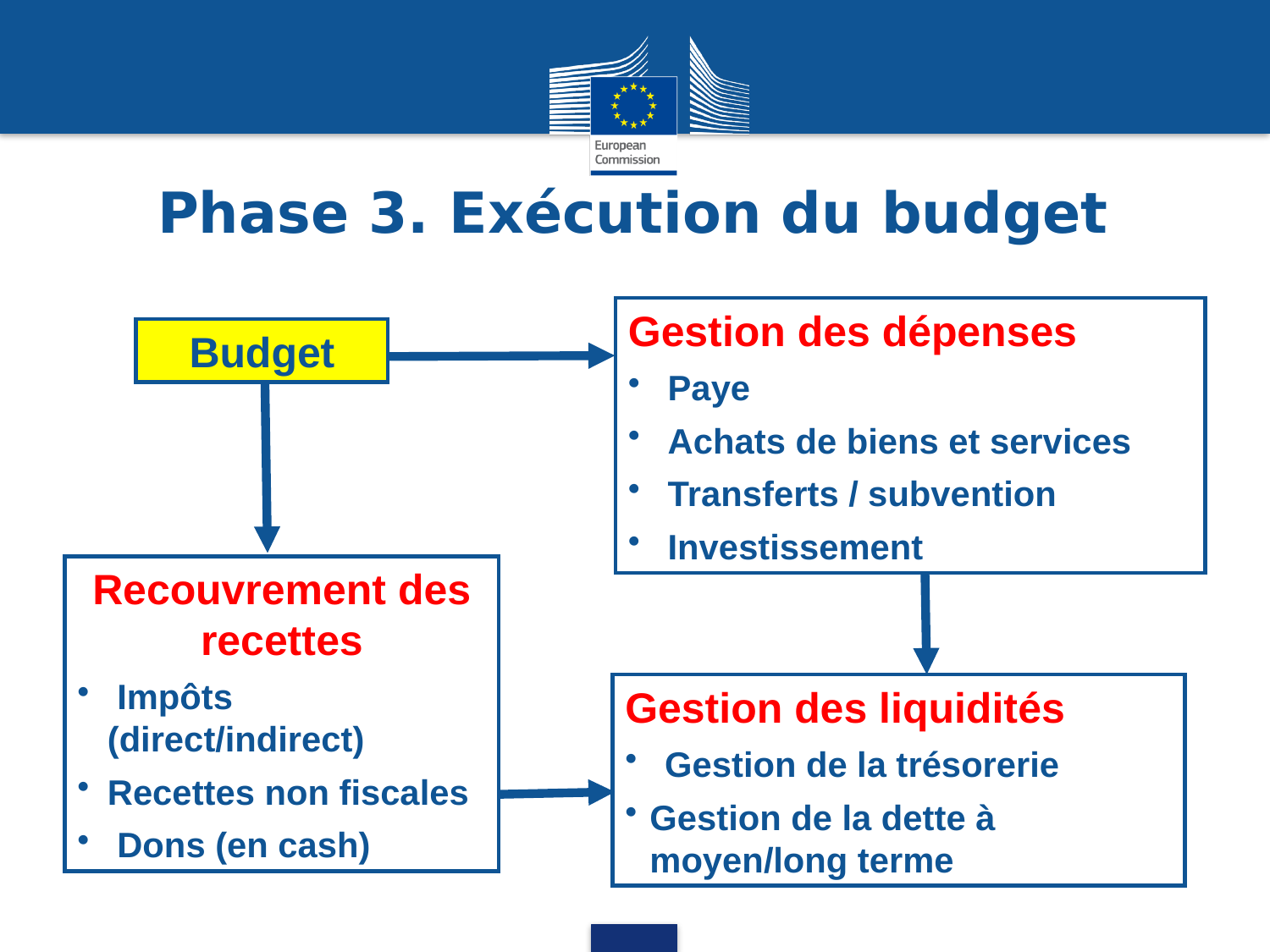

Phase 3. Exécution du budget
Gestion des dépenses
 Paye
 Achats de biens et services
 Transferts / subvention
 Investissement
Budget

Recouvrement des recettes
 Impôts (direct/indirect)
Recettes non fiscales
 Dons (en cash)
Gestion des liquidités
 Gestion de la trésorerie
Gestion de la dette à moyen/long terme